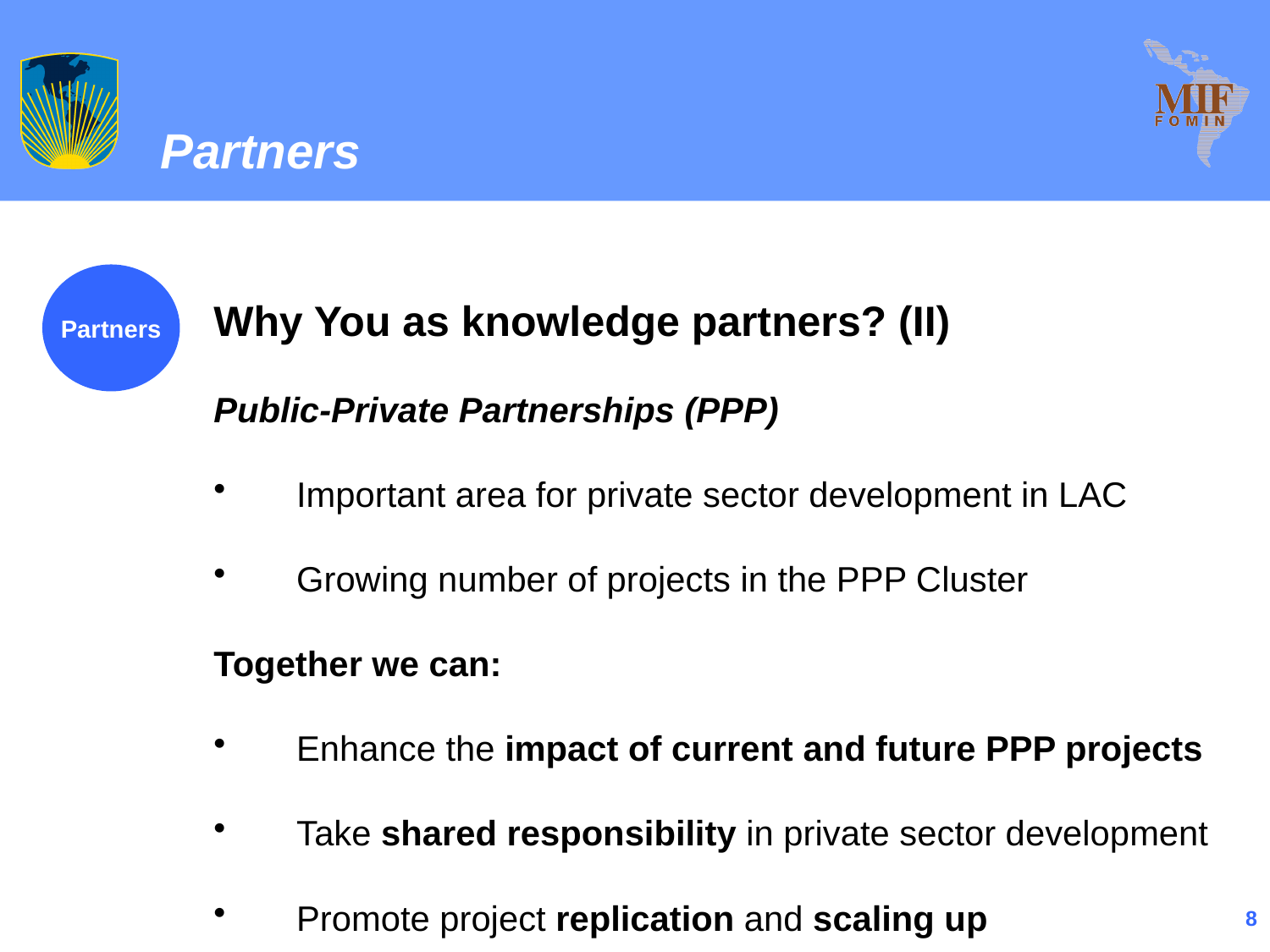

Partners

Why You as knowledge partners? (II)

Public-Private Partnerships (PPP)

  Important area for private sector development in LAC

  Growing number of projects in the PPP Cluster

Together we can:

  Enhance the impact of current and future PPP projects

  Take shared responsibility in private sector development

  Promote project replication and scaling up

Partners